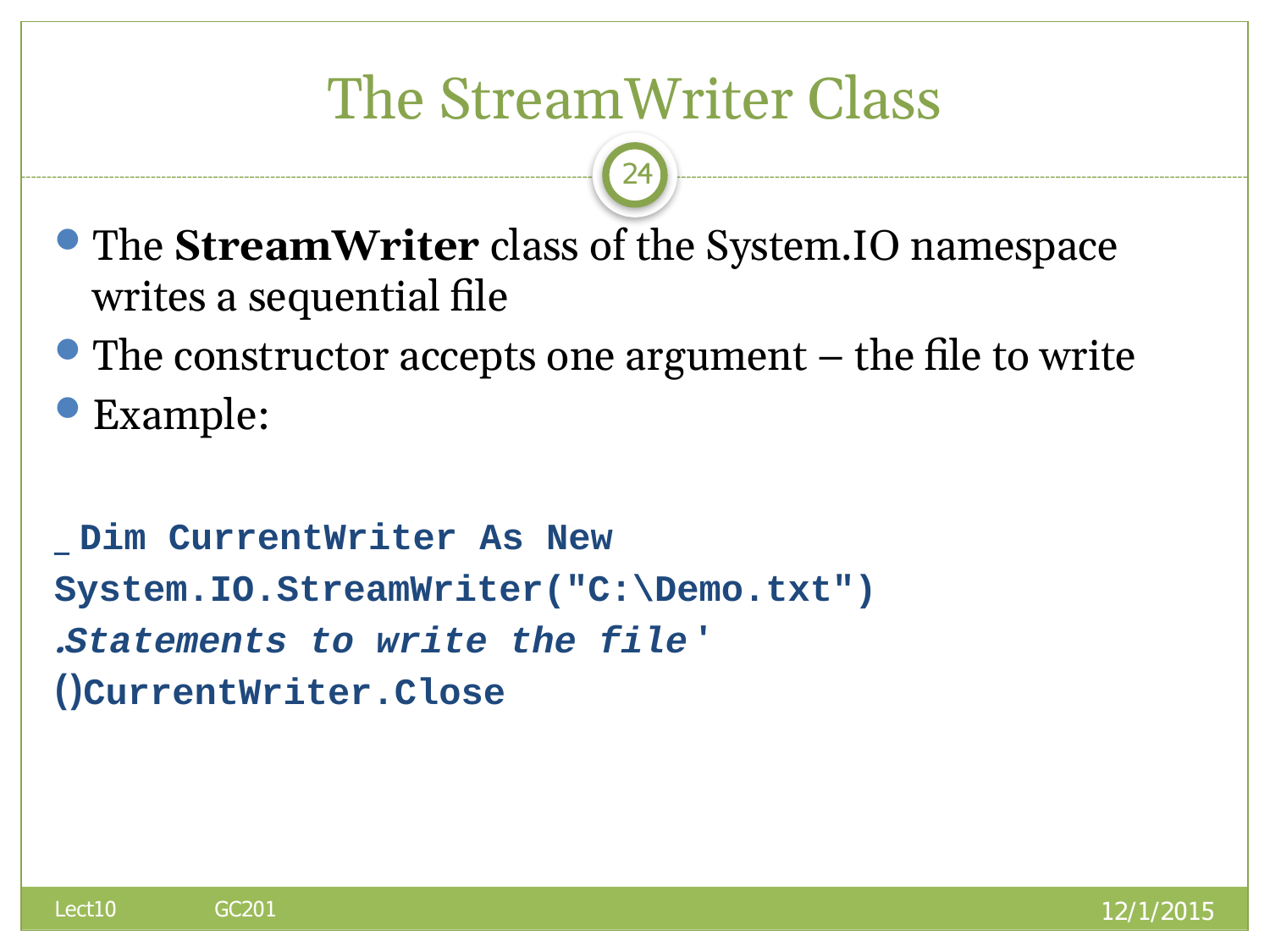

# The StreamWriter Class
24
The StreamWriter class of the System.IO namespace writes a sequential file
The constructor accepts one argument – the file to write
Example:

Dim CurrentWriter As New _
    System.IO.StreamWriter("C:\Demo.txt")
    ' Statements to write the file.
CurrentWriter.Close()

12/1/2015
Lect10               GC201